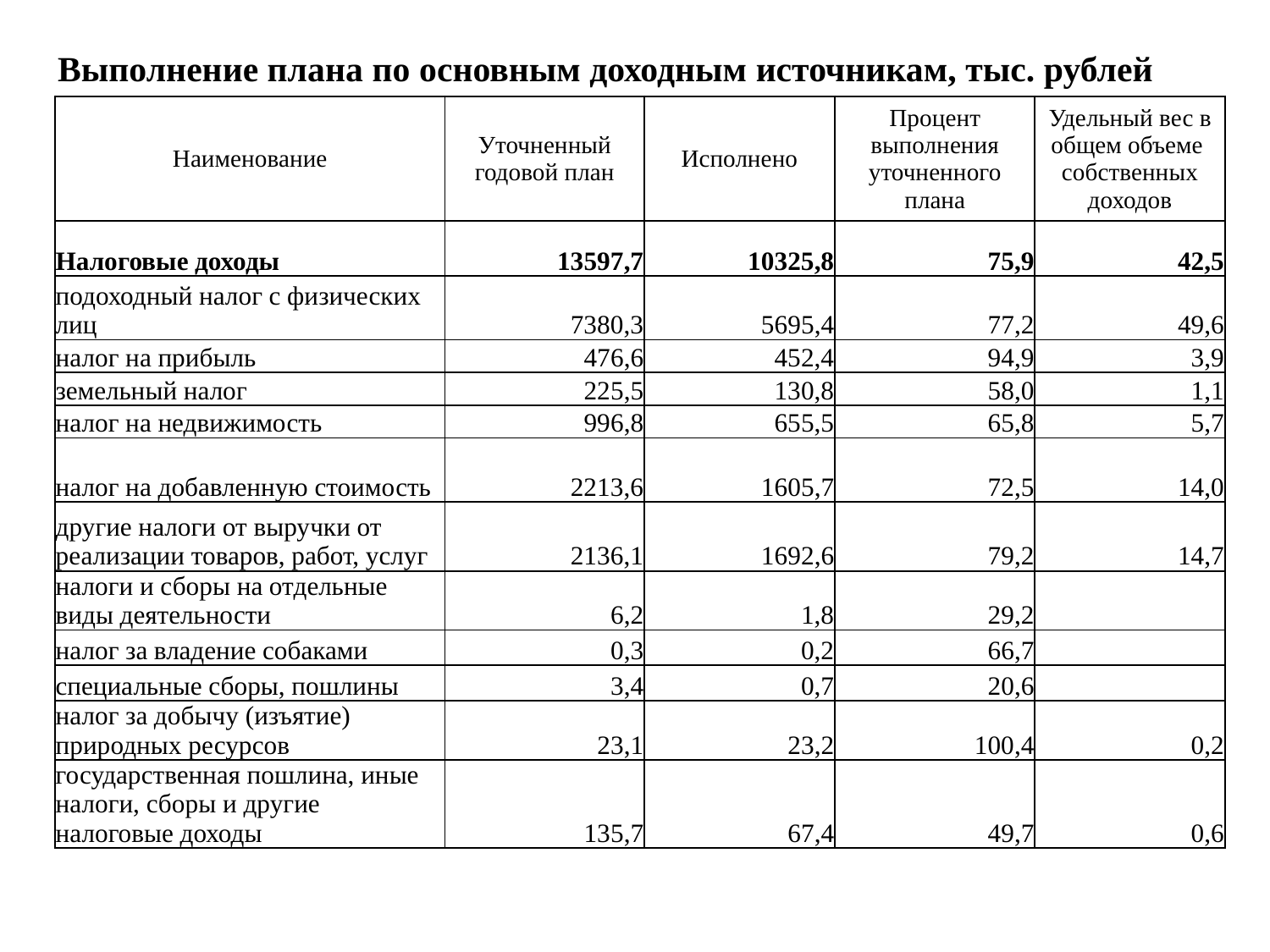

# Выполнение плана по основным доходным источникам, тыс. рублей
| Наименование | Уточненный годовой план | Исполнено | Процент выполнения уточненного плана | Удельный вес в общем объеме собственных доходов |
| --- | --- | --- | --- | --- |
| Налоговые доходы | 13597,7 | 10325,8 | 75,9 | 42,5 |
| подоходный налог с физических лиц | 7380,3 | 5695,4 | 77,2 | 49,6 |
| налог на прибыль | 476,6 | 452,4 | 94,9 | 3,9 |
| земельный налог | 225,5 | 130,8 | 58,0 | 1,1 |
| налог на недвижимость | 996,8 | 655,5 | 65,8 | 5,7 |
| налог на добавленную стоимость | 2213,6 | 1605,7 | 72,5 | 14,0 |
| другие налоги от выручки от реализации товаров, работ, услуг | 2136,1 | 1692,6 | 79,2 | 14,7 |
| налоги и сборы на отдельные виды деятельности | 6,2 | 1,8 | 29,2 |  |
| налог за владение собаками | 0,3 | 0,2 | 66,7 |  |
| специальные сборы, пошлины | 3,4 | 0,7 | 20,6 |  |
| налог за добычу (изъятие) природных ресурсов | 23,1 | 23,2 | 100,4 | 0,2 |
| государственная пошлина, иные налоги, сборы и другие налоговые доходы | 135,7 | 67,4 | 49,7 | 0,6 |